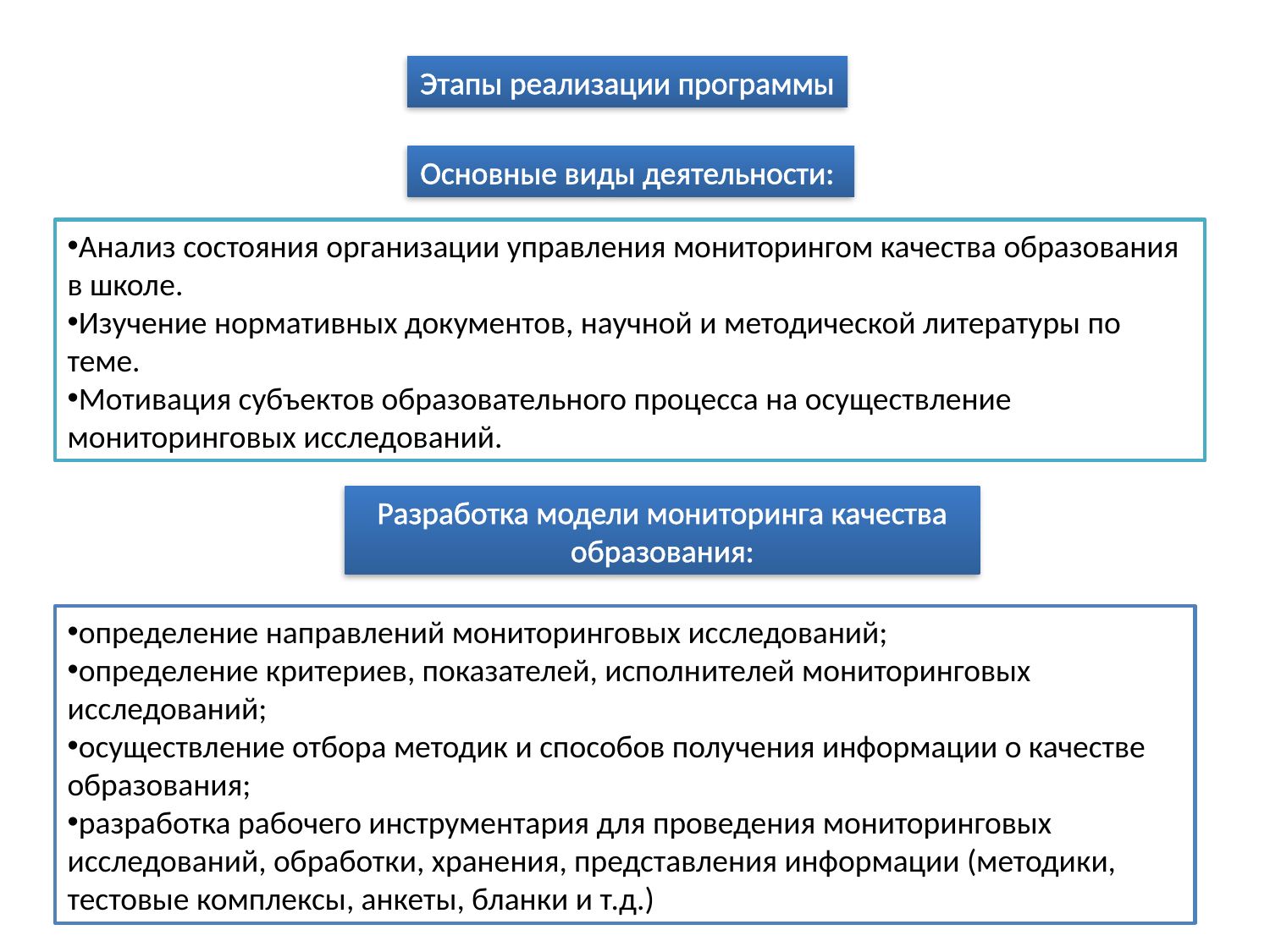

Этапы реализации программы
Основные виды деятельности:
Анализ состояния организации управления мониторингом качества образования в школе.
Изучение нормативных документов, научной и методической литературы по теме.
Мотивация субъектов образовательного процесса на осуществление мониторинговых исследований.
Разработка модели мониторинга качества образования:
определение направлений мониторинговых исследований;
определение критериев, показателей, исполнителей мониторинговых исследований;
осуществление отбора методик и способов получения информации о качестве образования;
разработка рабочего инструментария для проведения мониторинговых исследований, обработки, хранения, представления информации (методики, тестовые комплексы, анкеты, бланки и т.д.)